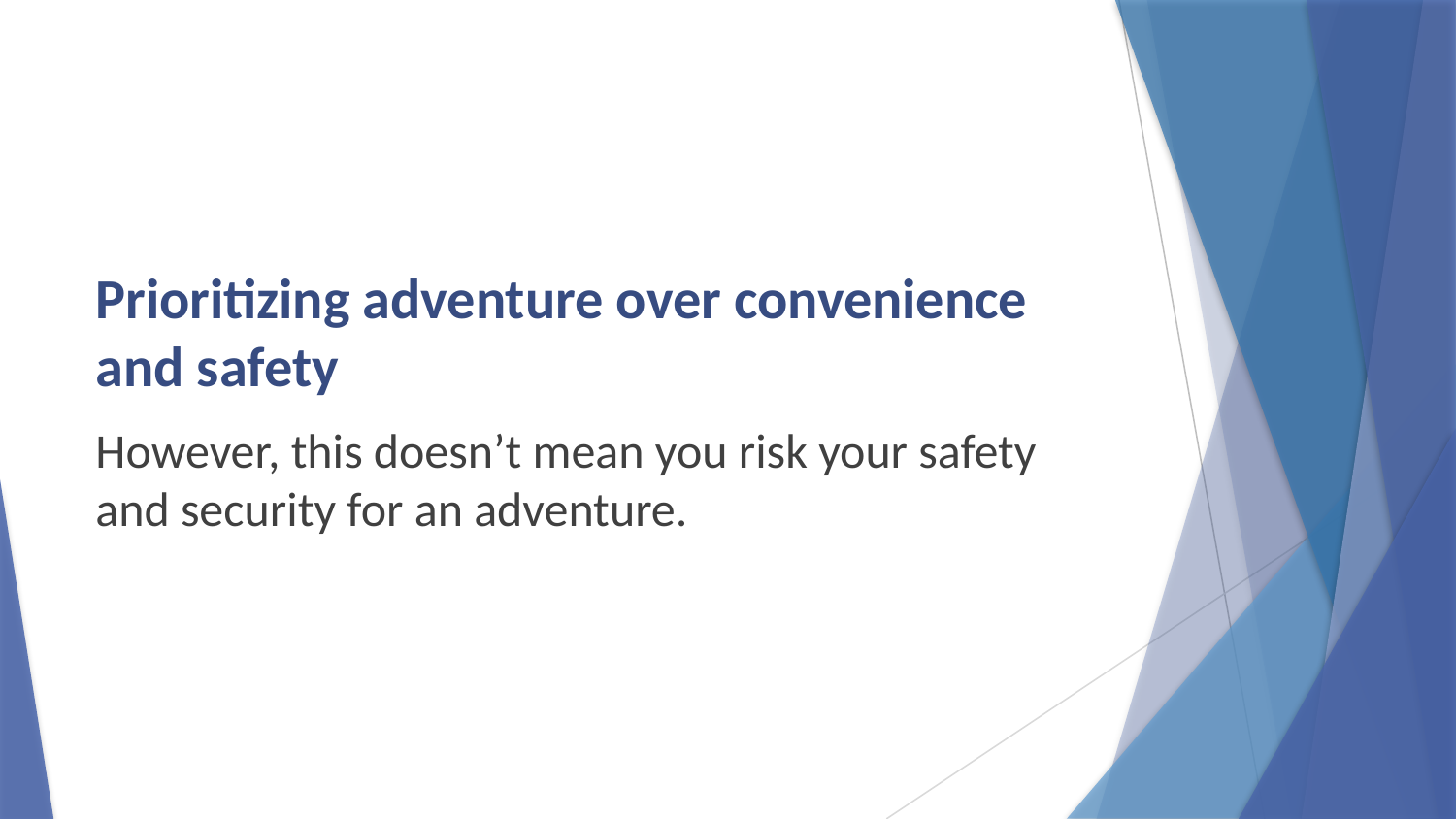

# Prioritizing adventure over convenience and safety
However, this doesn’t mean you risk your safety and security for an adventure.